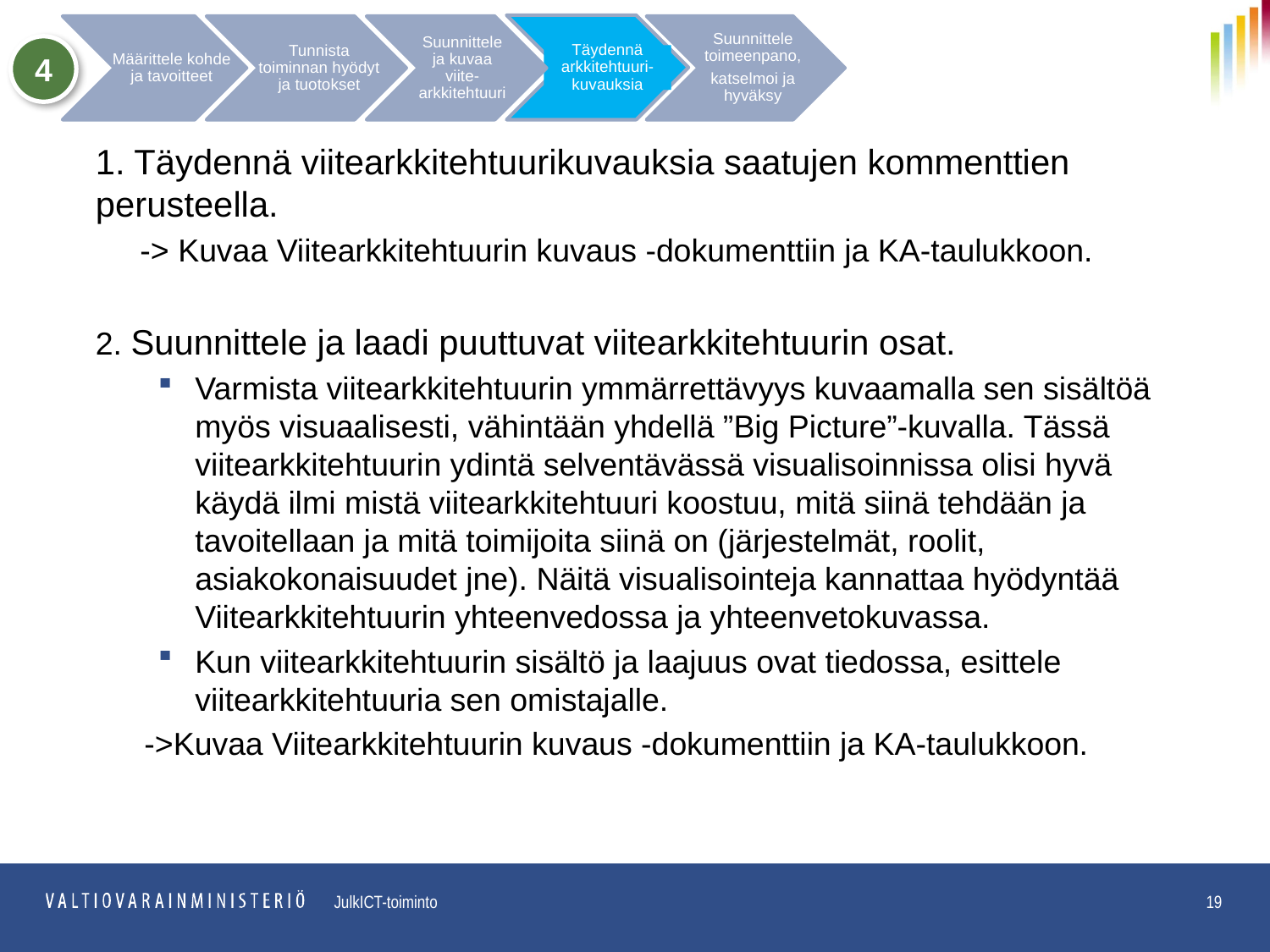

Tunnista toiminnan hyödyt ja tuotokset

Suunnittele toimeenpano,
katselmoi ja hyväksy

Määrittele kohde ja tavoitteet

Täydennä arkkitehtuuri-kuvauksia

Suunnittele ja kuvaa viite-arkkitehtuuri
4
1. Täydennä viitearkkitehtuurikuvauksia saatujen kommenttien perusteella.
     -> Kuvaa Viitearkkitehtuurin kuvaus -dokumenttiin ja KA-taulukkoon.

2. Suunnittele ja laadi puuttuvat viitearkkitehtuurin osat.
Varmista viitearkkitehtuurin ymmärrettävyys kuvaamalla sen sisältöä myös visuaalisesti, vähintään yhdellä ”Big Picture”-kuvalla. Tässä viitearkkitehtuurin ydintä selventävässä visualisoinnissa olisi hyvä käydä ilmi mistä viitearkkitehtuuri koostuu, mitä siinä tehdään ja tavoitellaan ja mitä toimijoita siinä on (järjestelmät, roolit, asiakokonaisuudet jne). Näitä visualisointeja kannattaa hyödyntää Viitearkkitehtuurin yhteenvedossa ja yhteenvetokuvassa.
Kun viitearkkitehtuurin sisältö ja laajuus ovat tiedossa, esittele viitearkkitehtuuria sen omistajalle.
->Kuvaa Viitearkkitehtuurin kuvaus -dokumenttiin ja KA-taulukkoon.

19